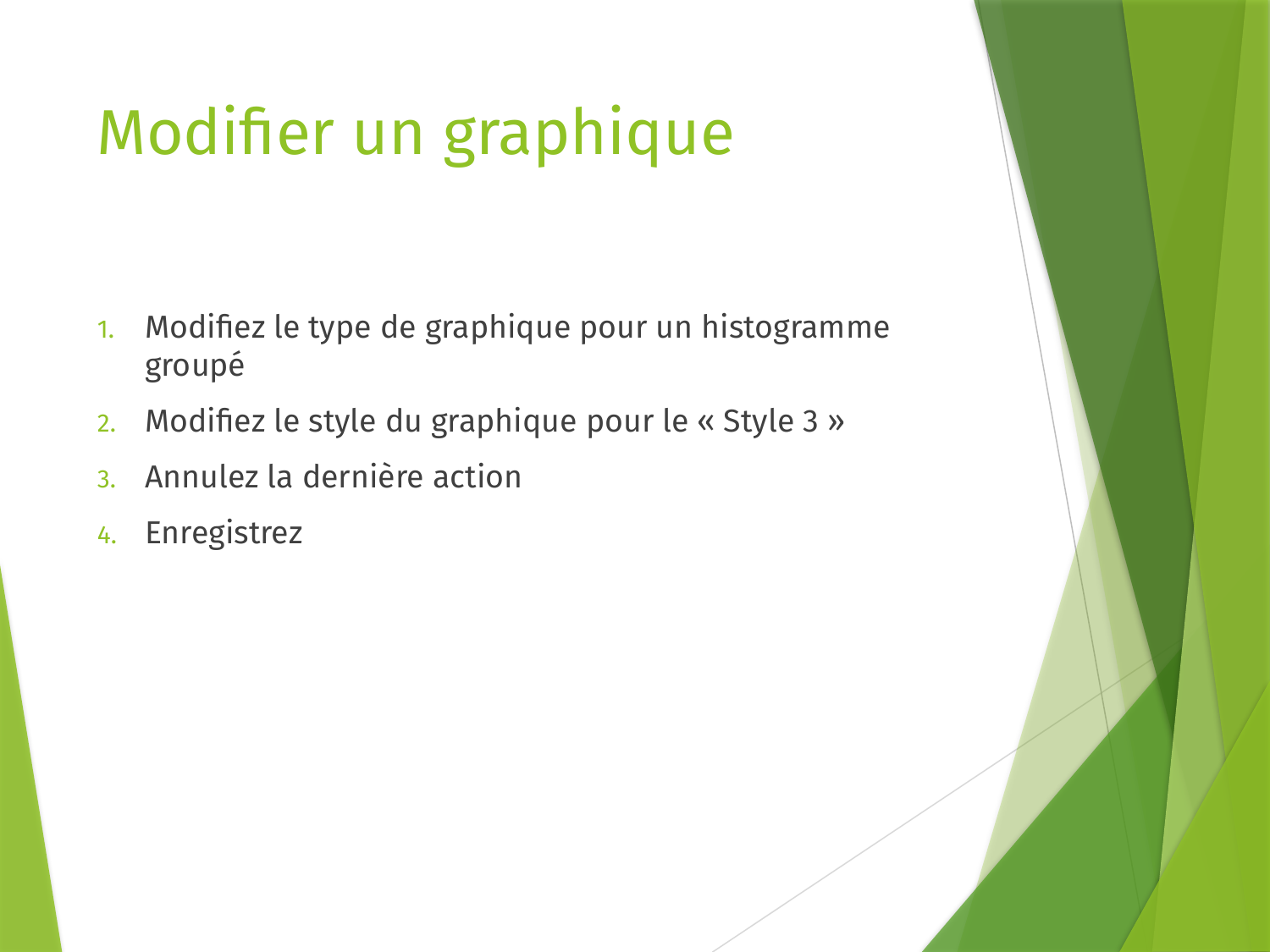

# Modifier un graphique
Modifiez le type de graphique pour un histogramme groupé
Modifiez le style du graphique pour le « Style 3 »
Annulez la dernière action
Enregistrez